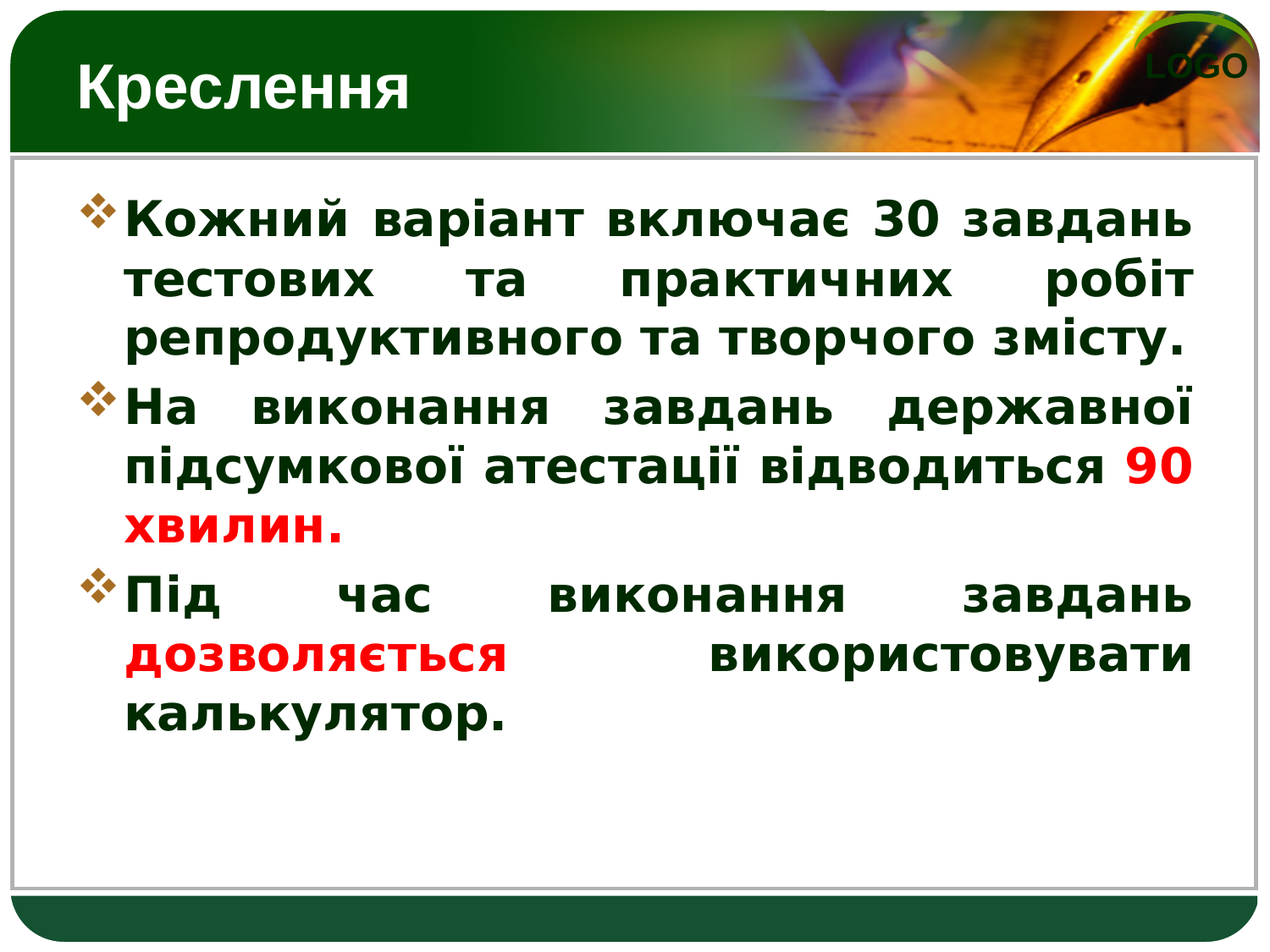

# Креслення
Кожний варіант включає 30 завдань тестових та практичних робіт репродуктивного та творчого змісту.
На виконання завдань державної підсумкової атестації відводиться 90 хвилин.
Під час виконання завдань дозволяється використовувати калькулятор.